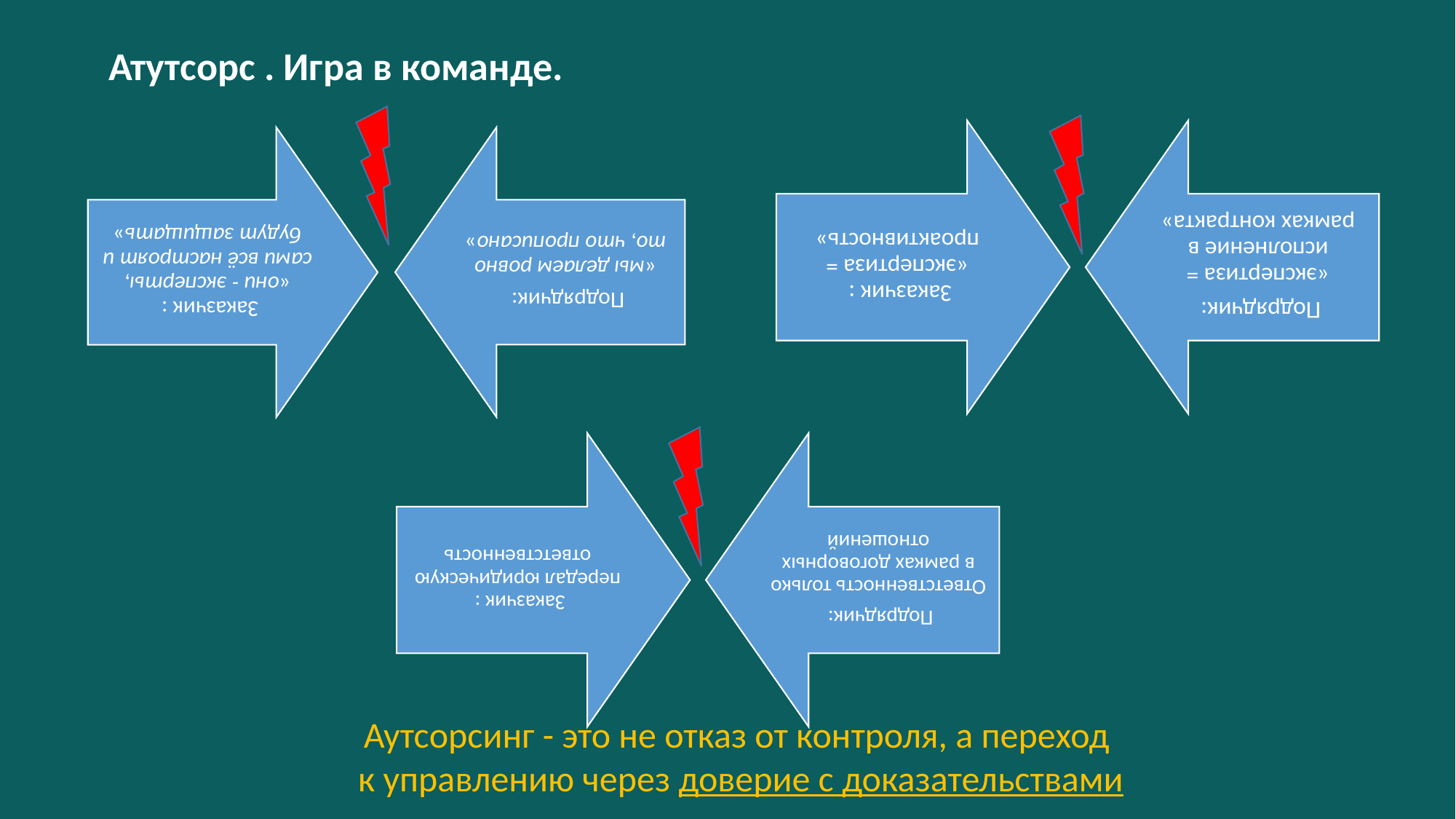

# Атутсорс . Игра в команде.
Заказчик :
«они - эксперты, сами всё настроят и будут защищать»
Подрядчик:
«мы делаем ровно то, что прописано»

Заказчик :
«экспертиза = проактивность»
Подрядчик:
«экспертиза = исполнение в рамках контракта»

.
.
Заказчик :
передал юридическую ответственность
Подрядчик:
Ответственность только в рамках договорных отношений

Аутсорсинг - это не отказ от контроля, а переход
к управлению через доверие с доказательствами